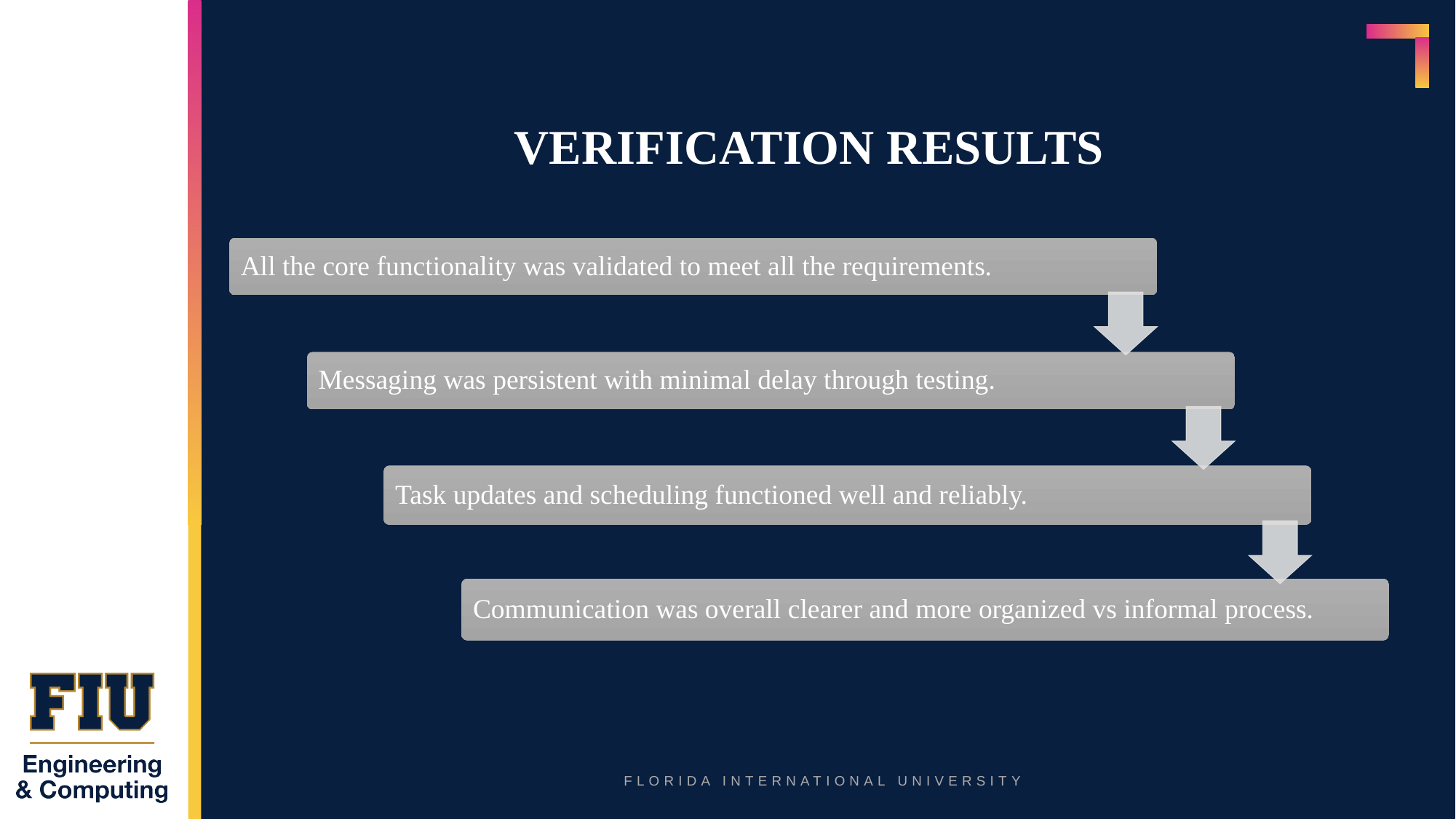

# VERIFICATION RESULTS
All the core functionality was validated to meet all the requirements.
Messaging was persistent with minimal delay through testing.
Task updates and scheduling functioned well and reliably.
Communication was overall clearer and more organized vs informal process.